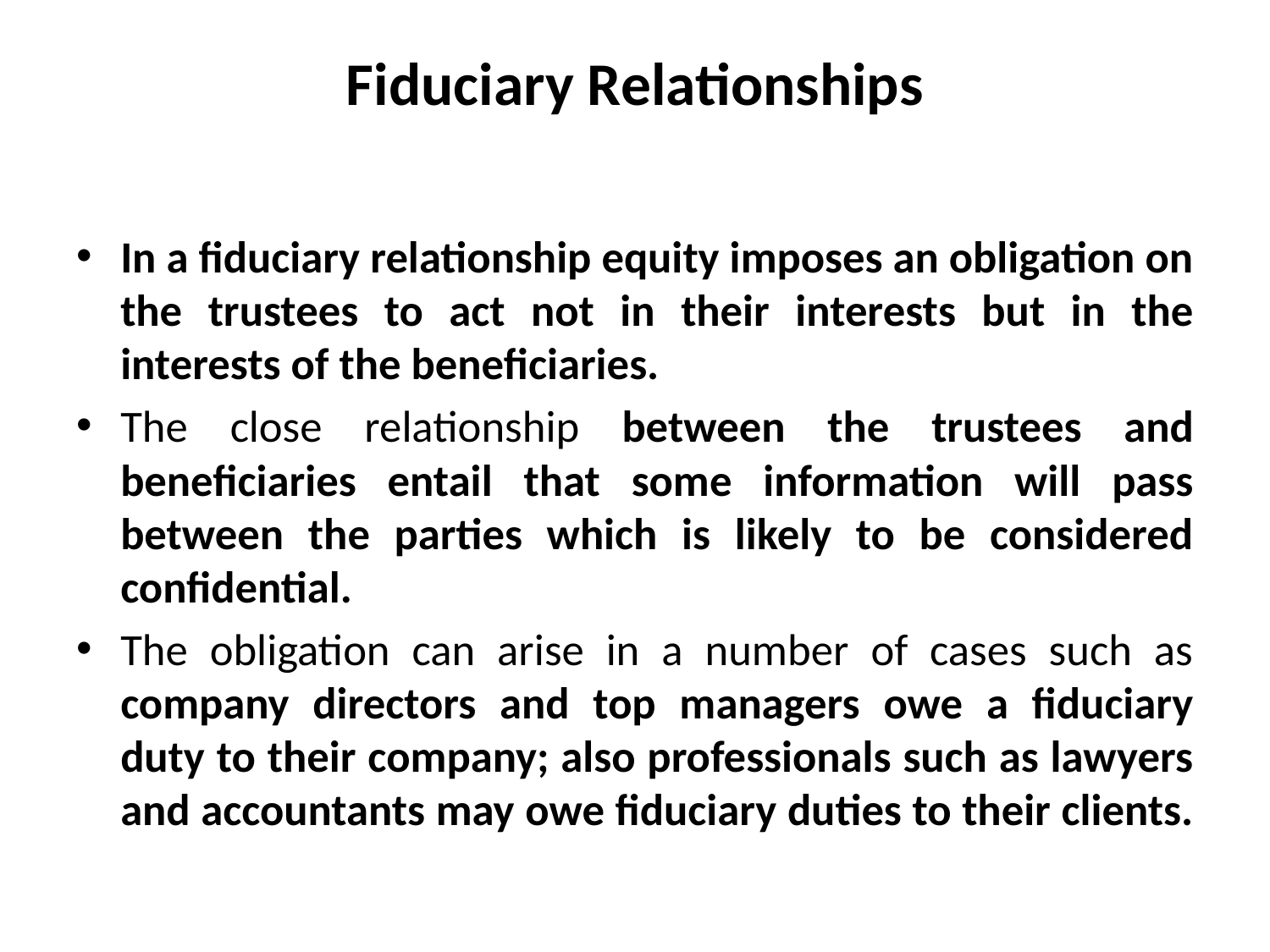

# Fiduciary Relationships
In a fiduciary relationship equity imposes an obligation on the trustees to act not in their interests but in the interests of the beneficiaries.
The close relationship between the trustees and beneficiaries entail that some information will pass between the parties which is likely to be considered confidential.
The obligation can arise in a number of cases such as company directors and top managers owe a fiduciary duty to their company; also professionals such as lawyers and accountants may owe fiduciary duties to their clients.